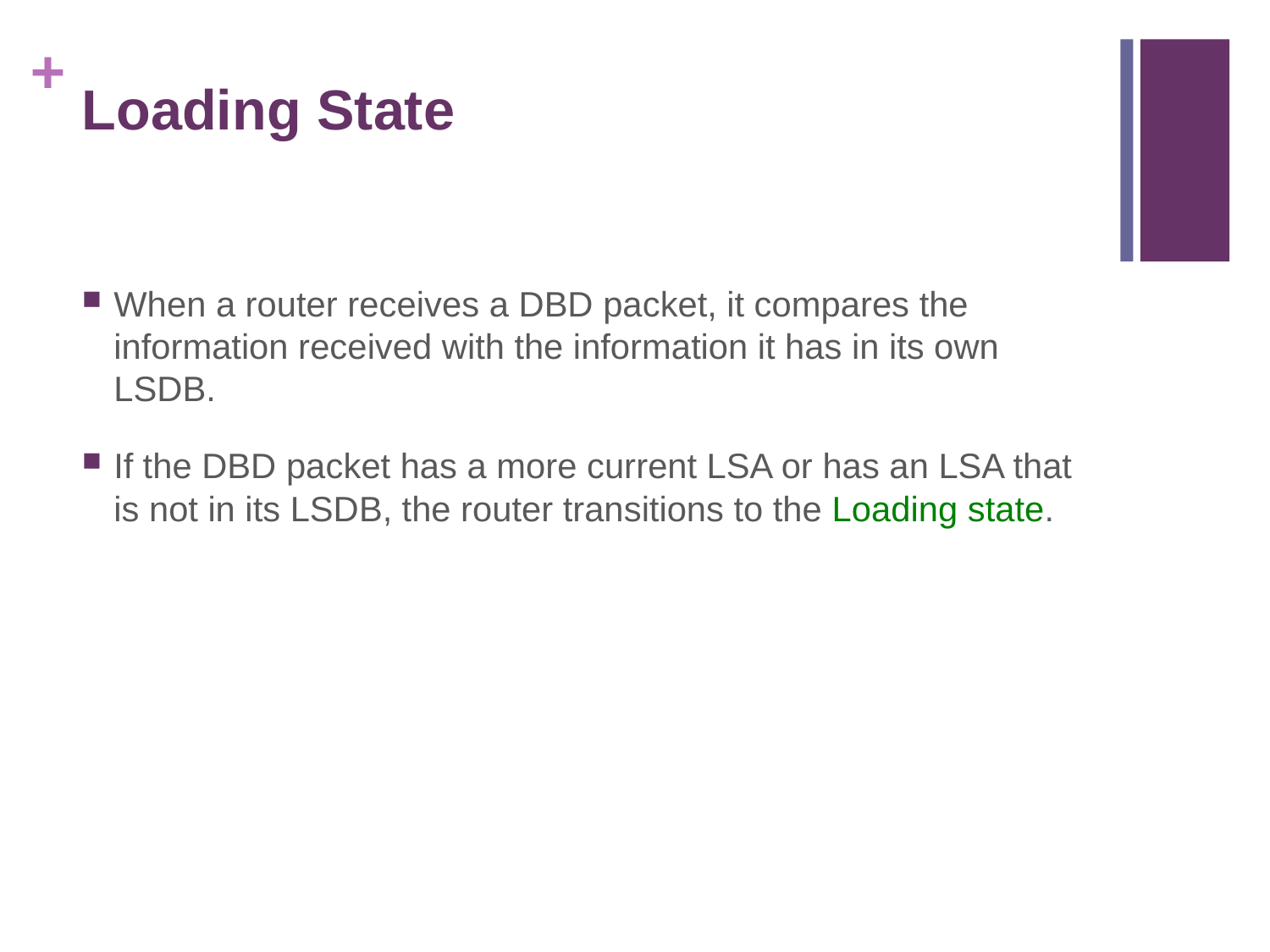

# Loading State
When a router receives a DBD packet, it compares the information received with the information it has in its own LSDB.
If the DBD packet has a more current LSA or has an LSA that is not in its LSDB, the router transitions to the Loading state.